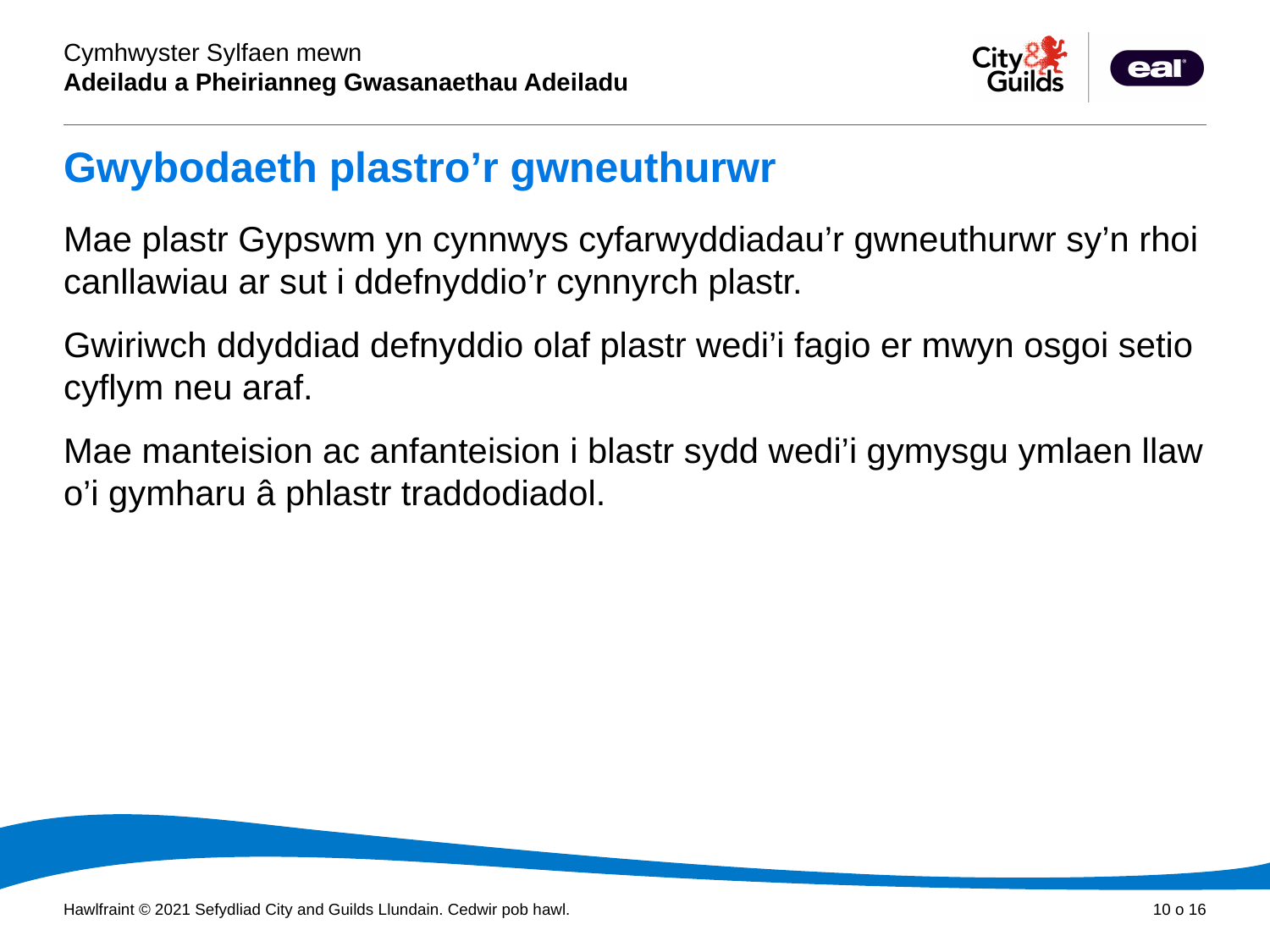

# Gwybodaeth plastro’r gwneuthurwr
Mae plastr Gypswm yn cynnwys cyfarwyddiadau’r gwneuthurwr sy’n rhoi canllawiau ar sut i ddefnyddio’r cynnyrch plastr.
Gwiriwch ddyddiad defnyddio olaf plastr wedi’i fagio er mwyn osgoi setio cyflym neu araf.
Mae manteision ac anfanteision i blastr sydd wedi’i gymysgu ymlaen llaw o’i gymharu â phlastr traddodiadol.